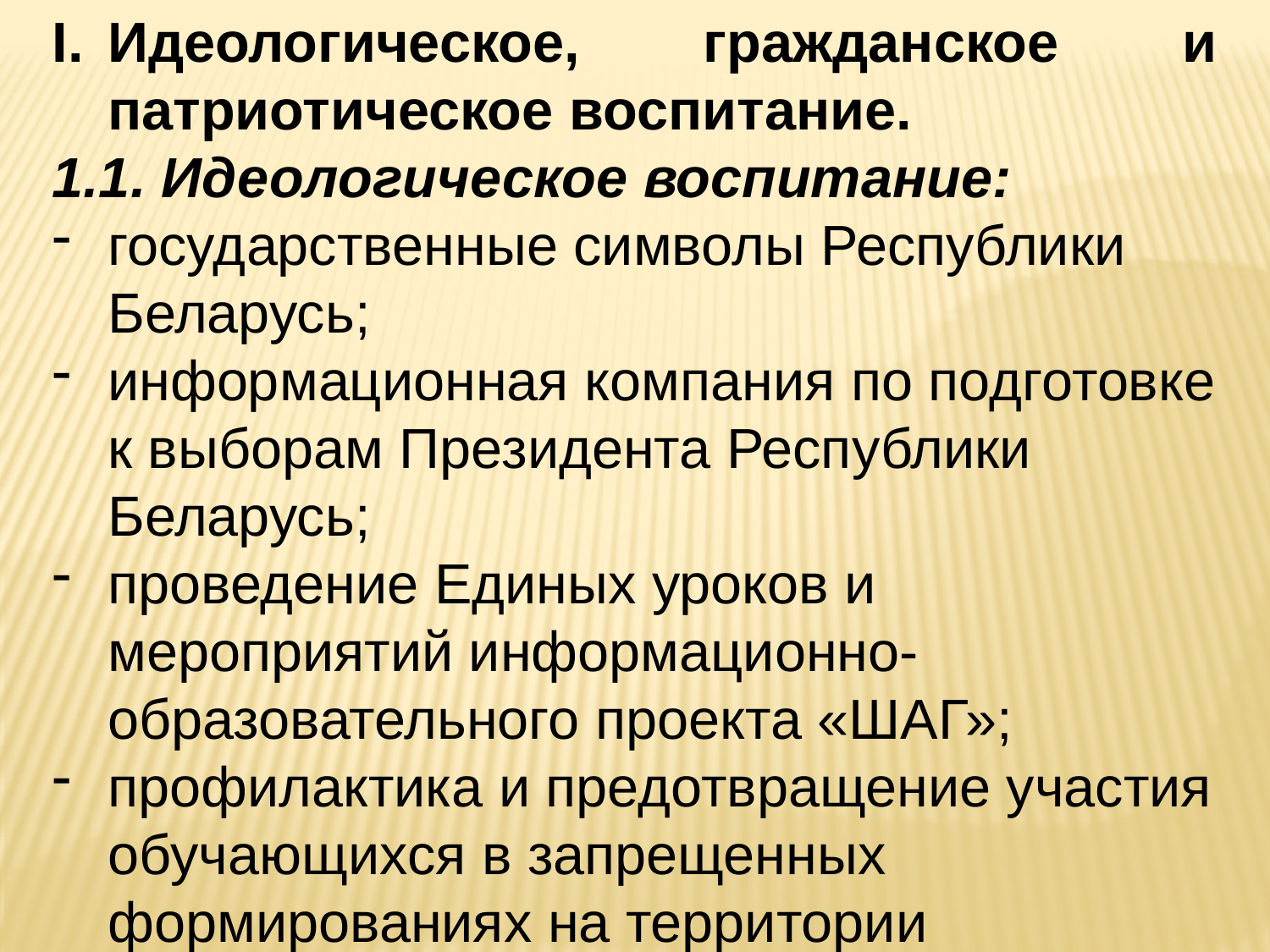

Идеологическое, гражданское и патриотическое воспитание.
1.1. Идеологическое воспитание:
государственные символы Республики Беларусь;
информационная компания по подготовке к выборам Президента Республики Беларусь;
проведение Единых уроков и мероприятий информационно-образовательного проекта «ШАГ»;
профилактика и предотвращение участия обучающихся в запрещенных формированиях на территории Республики Беларусь.